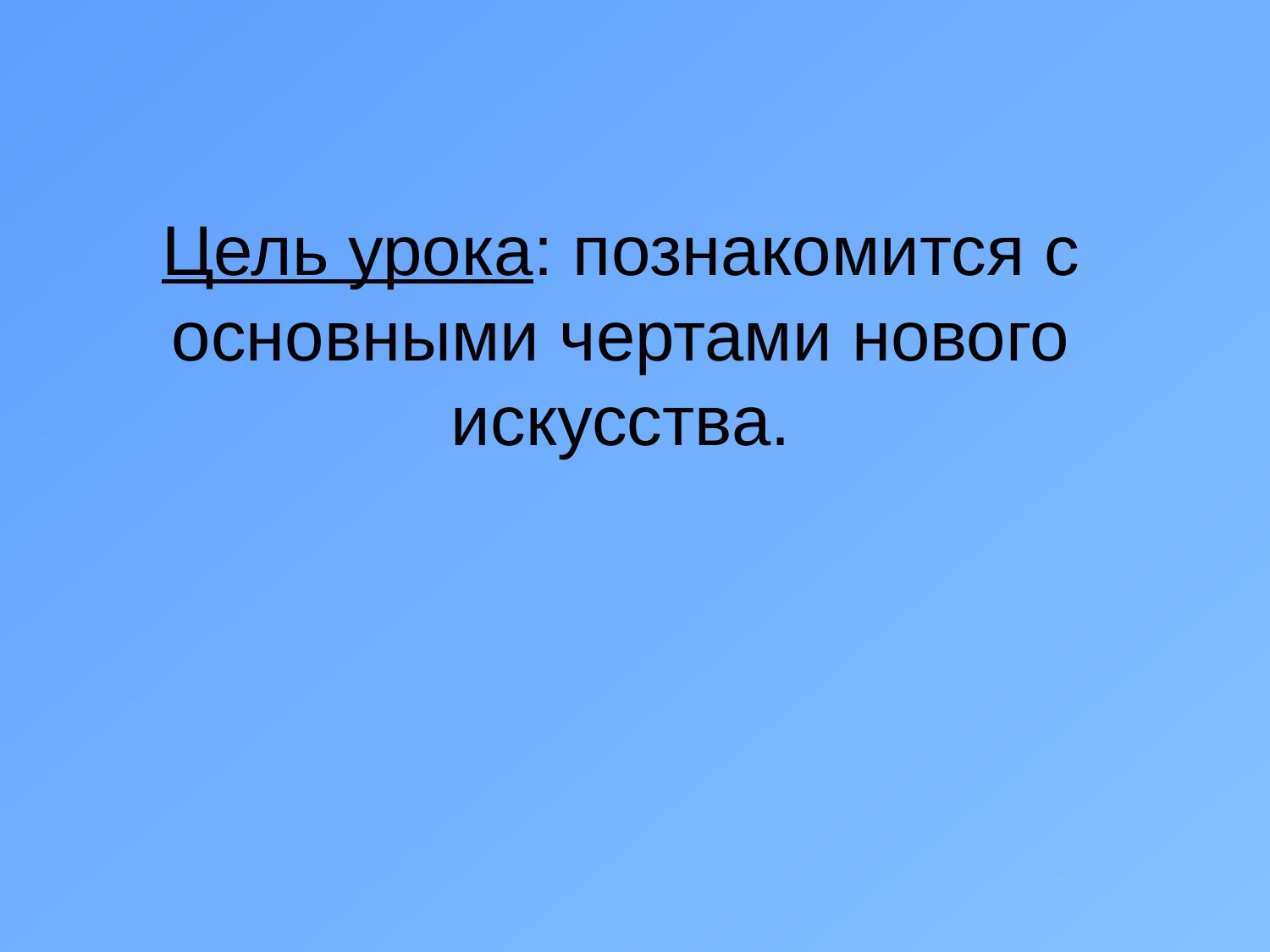

# Цель урока: познакомится с основными чертами нового искусства.